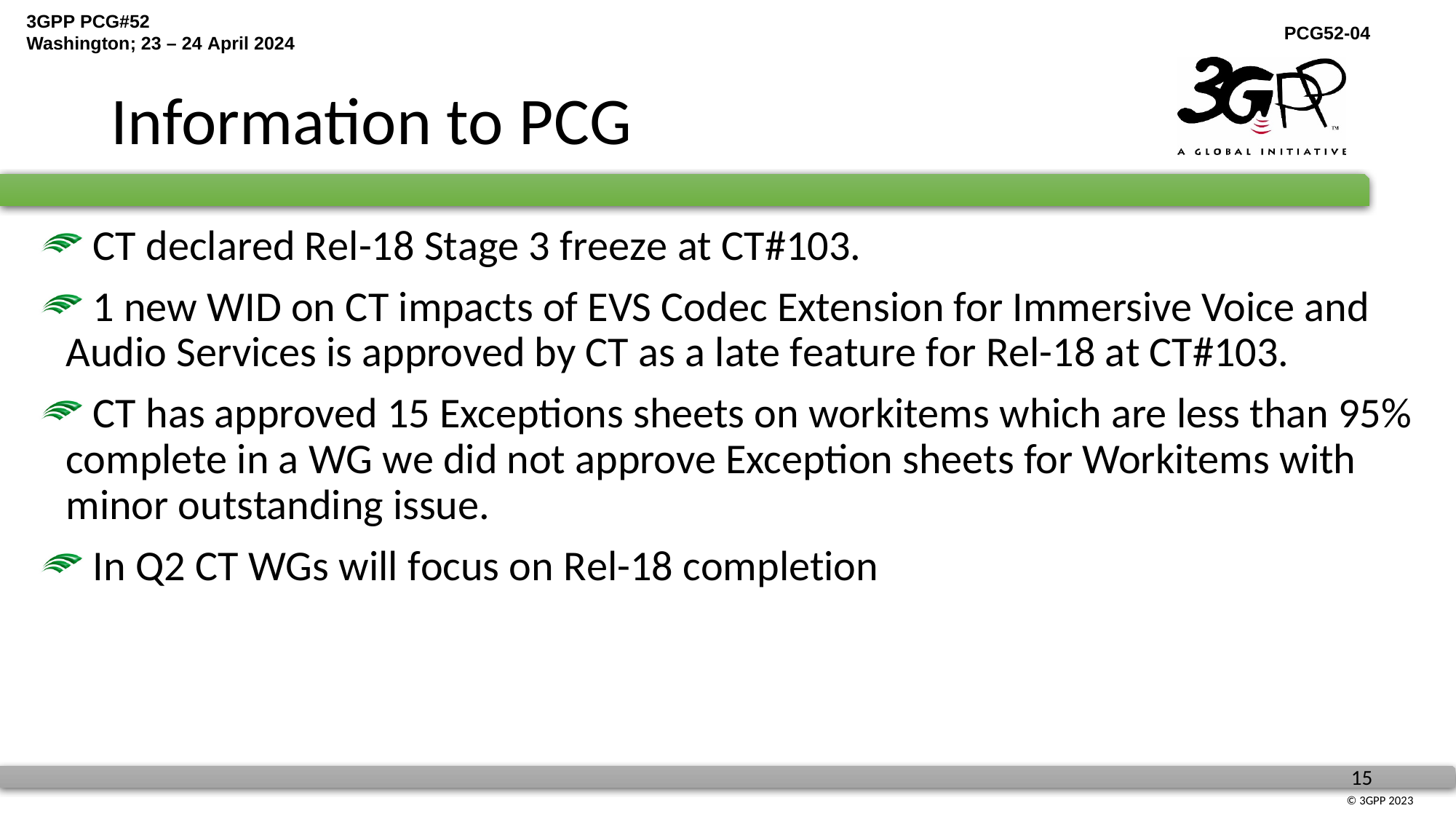

# Information to PCG
 CT declared Rel-18 Stage 3 freeze at CT#103.
 1 new WID on CT impacts of EVS Codec Extension for Immersive Voice and Audio Services is approved by CT as a late feature for Rel-18 at CT#103.
 CT has approved 15 Exceptions sheets on workitems which are less than 95% complete in a WG we did not approve Exception sheets for Workitems with minor outstanding issue.
 In Q2 CT WGs will focus on Rel-18 completion